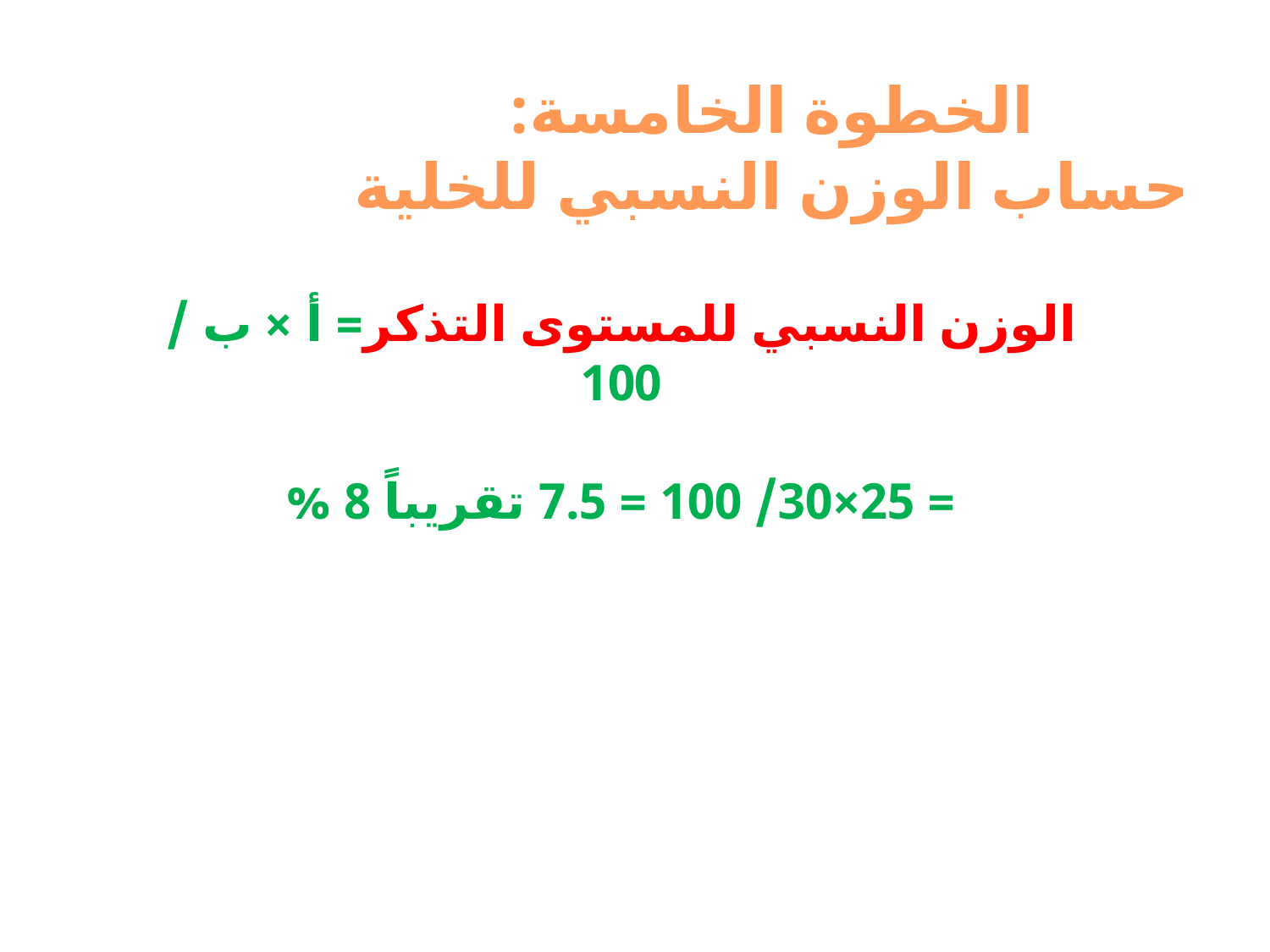

الخطوة الخامسة:
حساب الوزن النسبي للخلية
الوزن النسبي للمستوى التذكر= أ × ب / 100

= 25×30/ 100 = 7.5 تقريباً 8 %